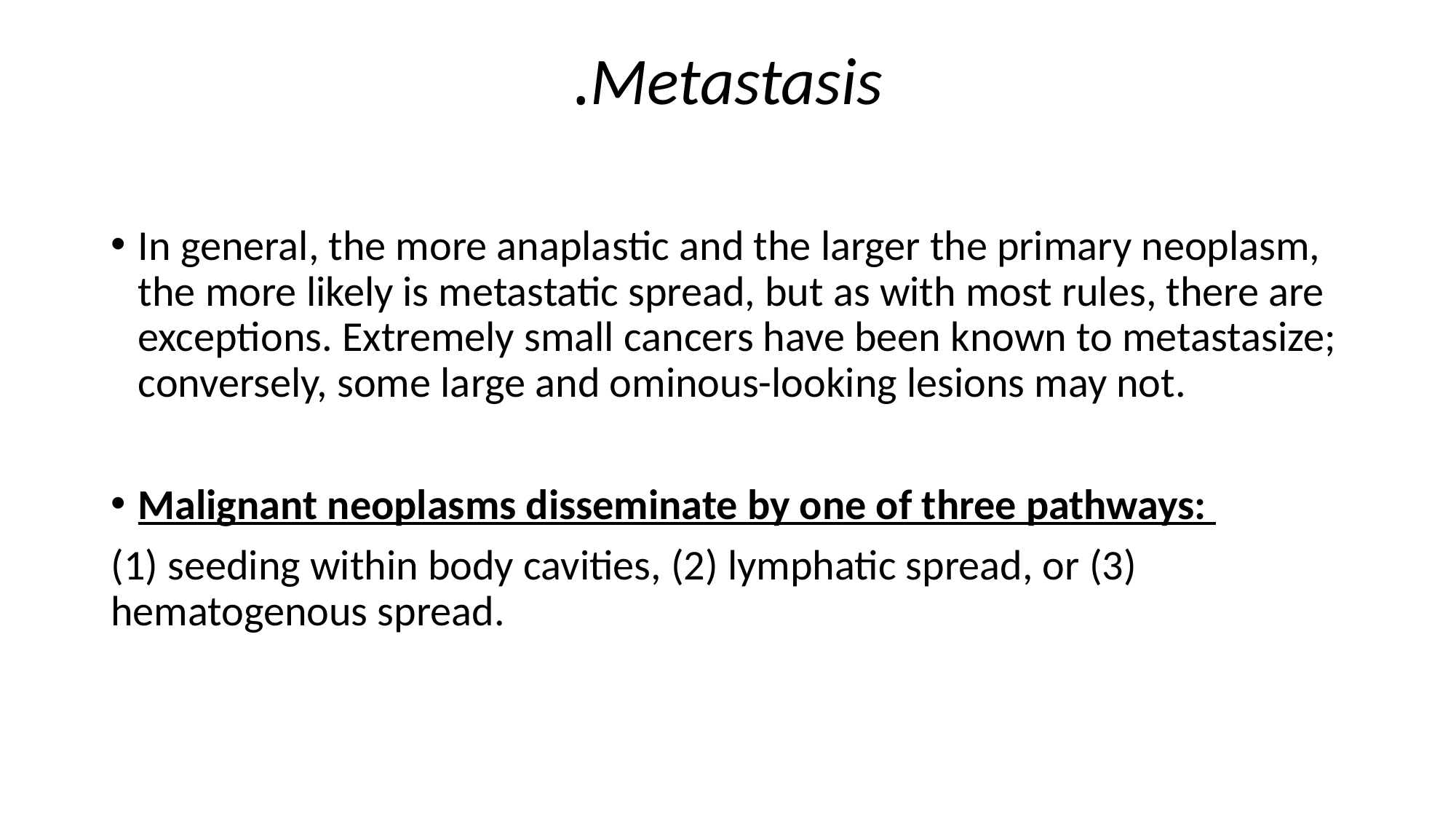

# Metastasis.
In general, the more anaplastic and the larger the primary neoplasm, the more likely is metastatic spread, but as with most rules, there are exceptions. Extremely small cancers have been known to metastasize; conversely, some large and ominous-looking lesions may not.

Malignant neoplasms disseminate by one of three pathways:
(1) seeding within body cavities, (2) lymphatic spread, or (3) hematogenous spread.